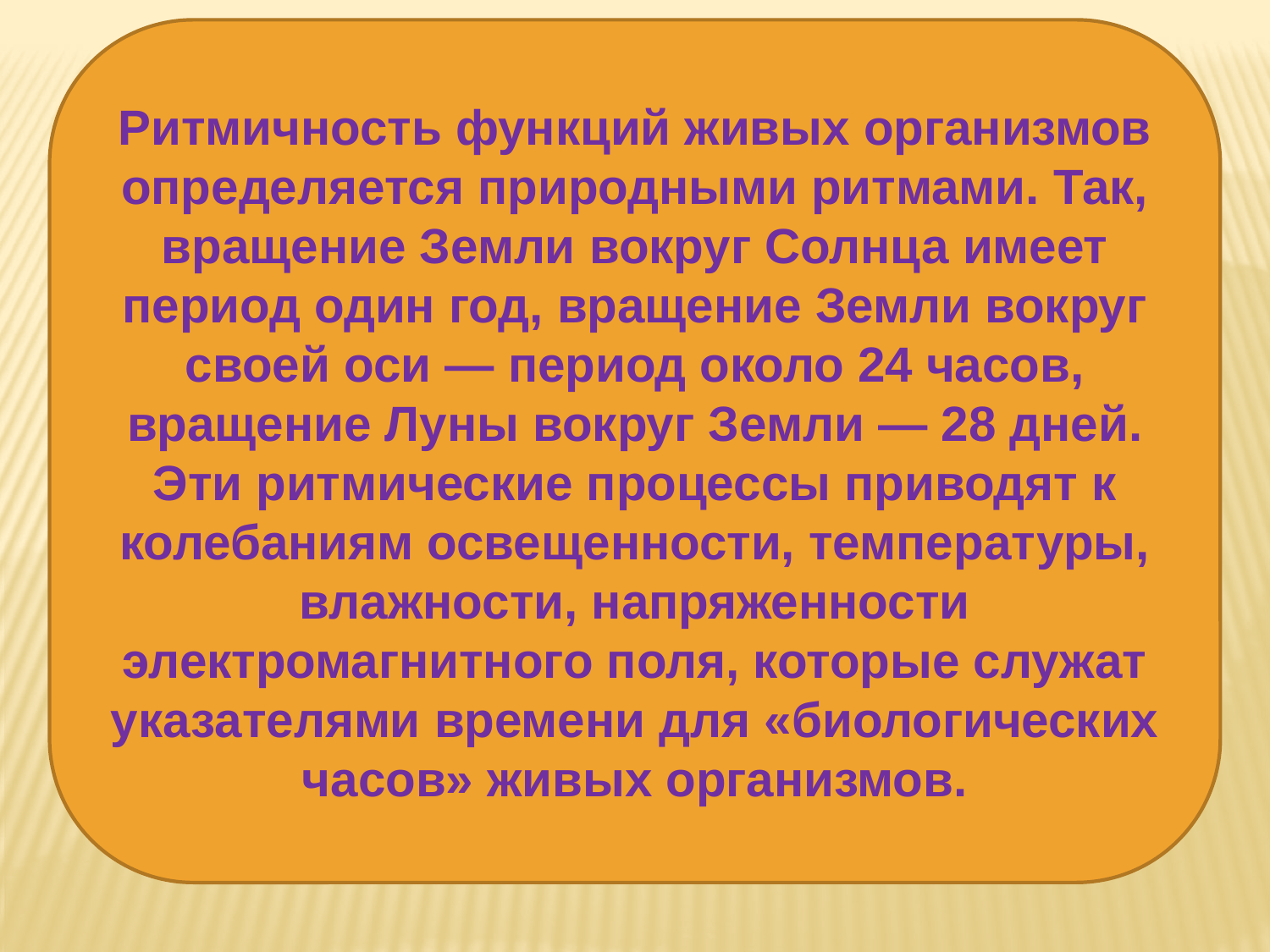

Ритмичность функций живых организмов определяется природными ритмами. Так, вращение Земли вокруг Солнца имеет период один год, вращение Земли вокруг своей оси — период около 24 часов, вращение Луны вокруг Земли — 28 дней. Эти ритмические процессы приводят к колебаниям освещенности, температуры, влажности, напряженности электромагнитного поля, которые служат указателями времени для «биологических часов» живых организмов.